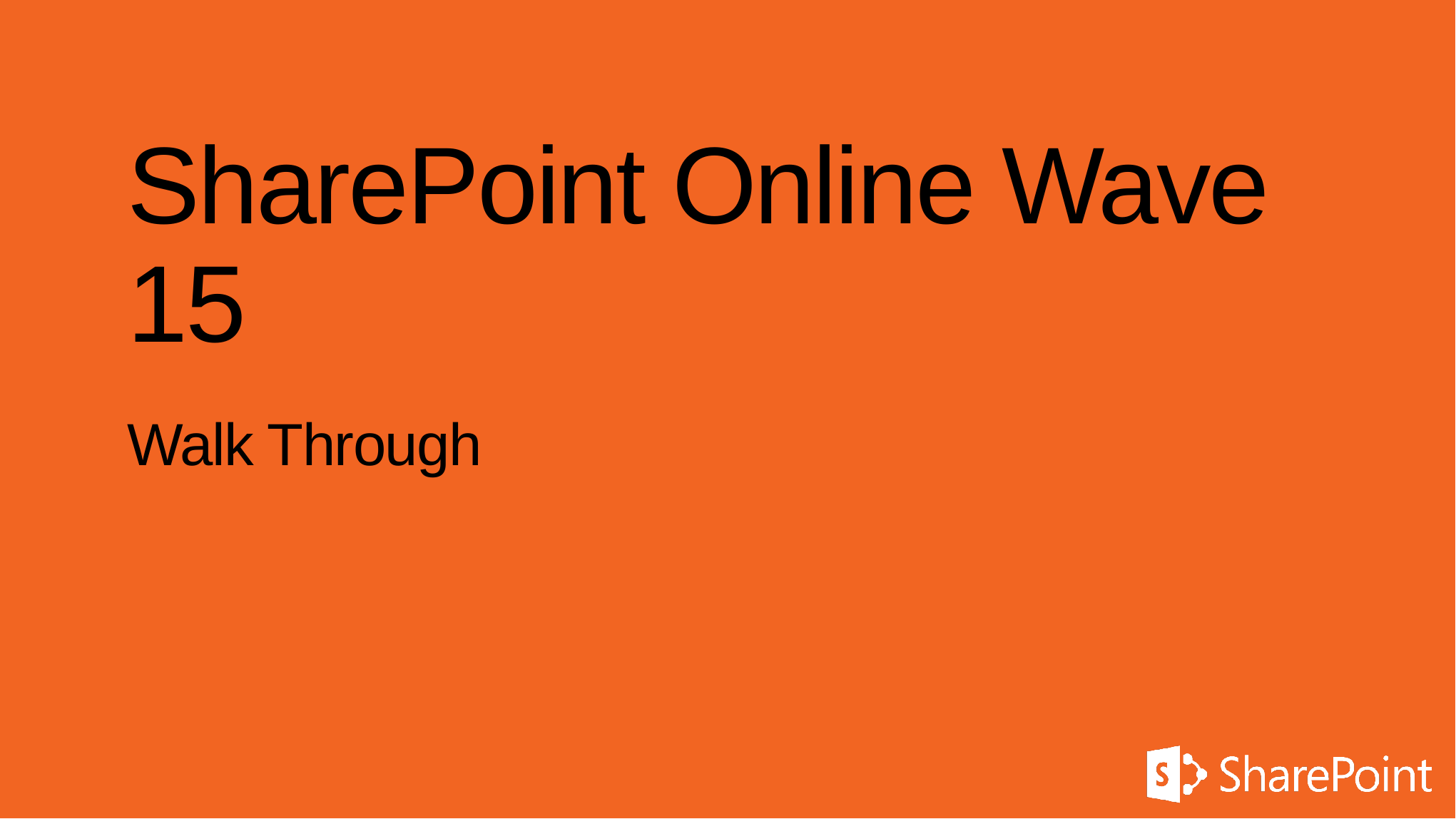

# SharePoint Online Wave 15
Walk Through